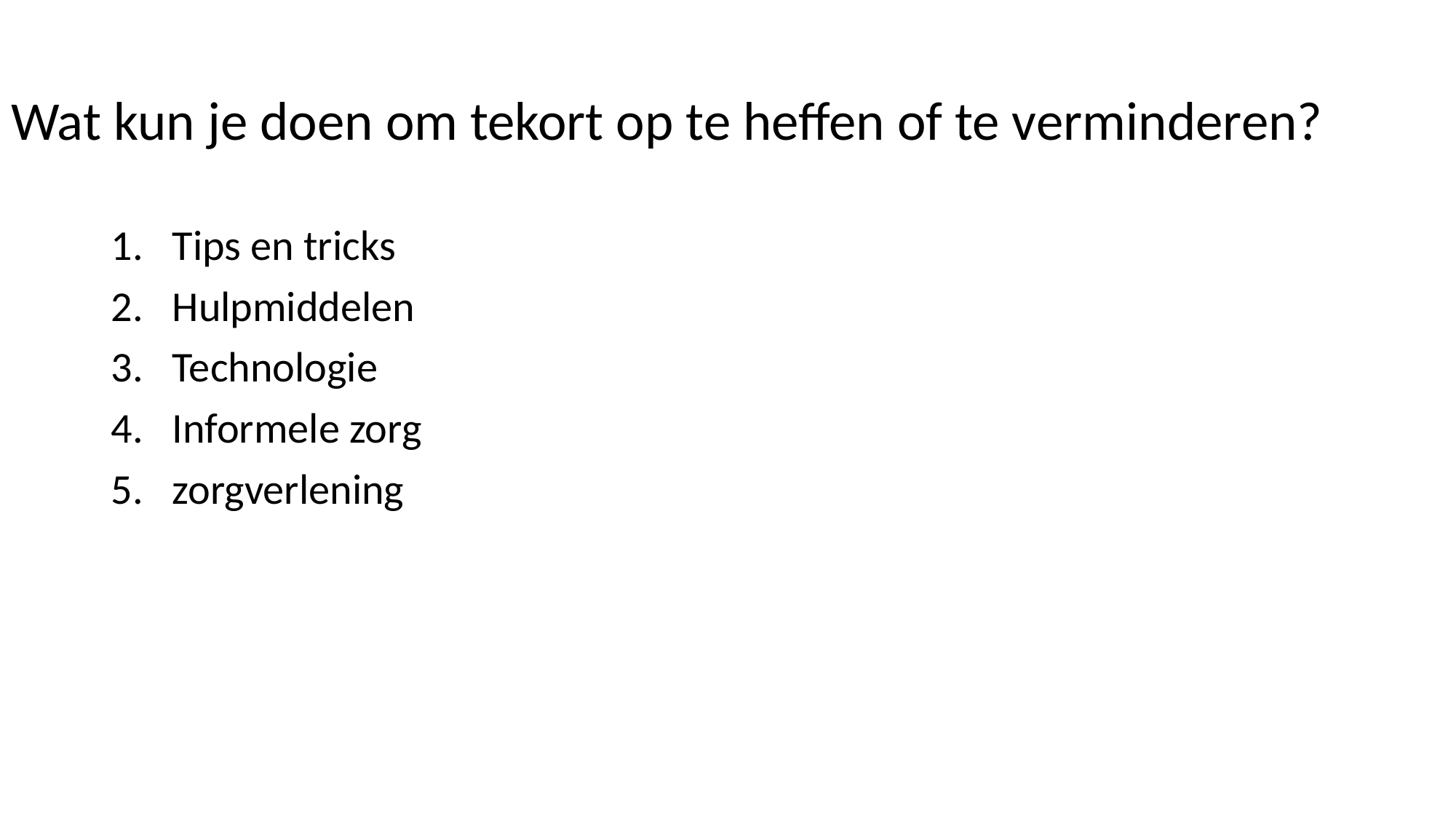

# Wat kun je doen om tekort op te heffen of te verminderen?
Tips en tricks
Hulpmiddelen
Technologie
Informele zorg
zorgverlening